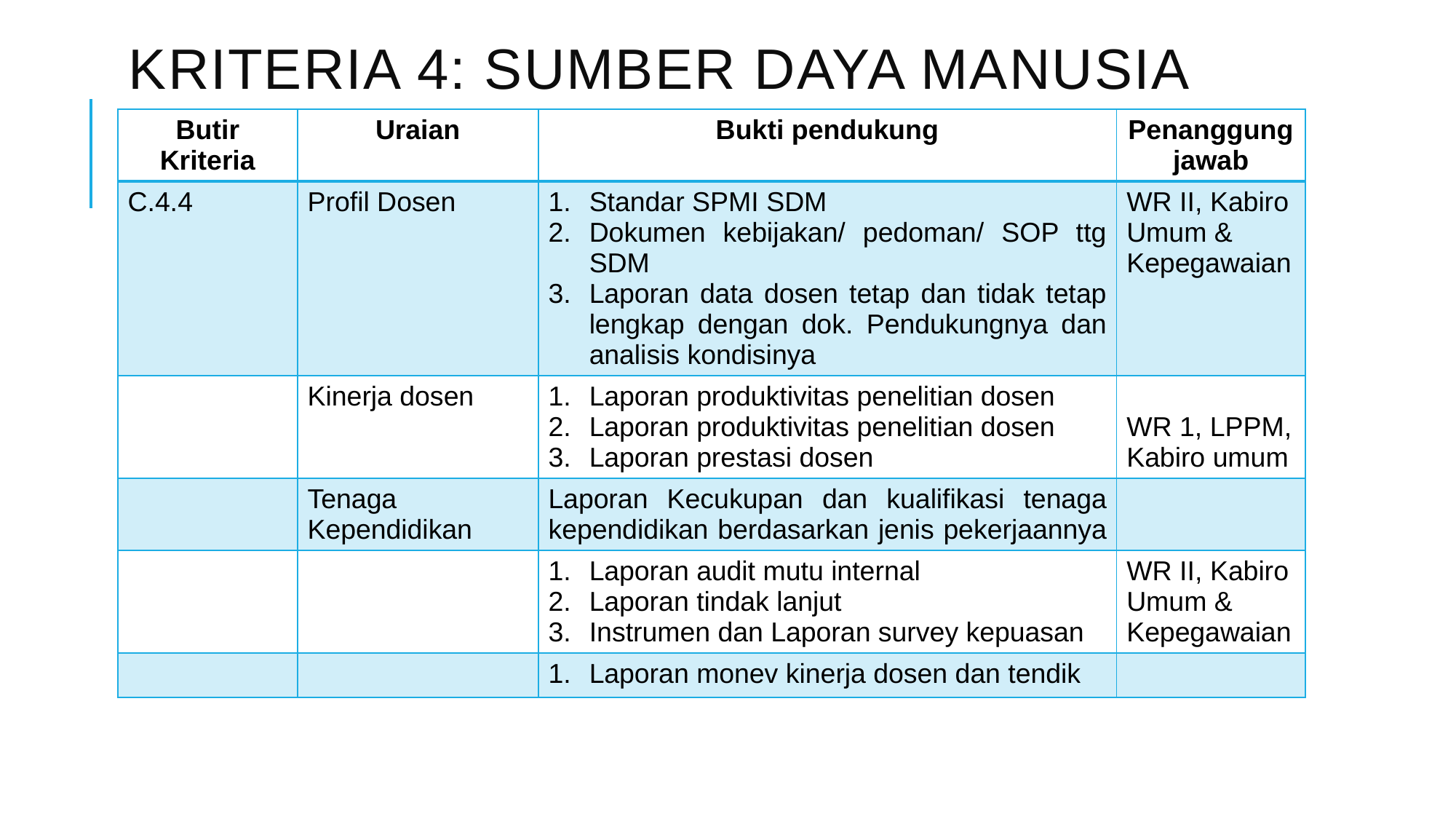

# Kriteria 4: sumber daya manusia
| Butir Kriteria | Uraian | Bukti pendukung | Penanggung jawab |
| --- | --- | --- | --- |
| C.4.4 | Profil Dosen | Standar SPMI SDM Dokumen kebijakan/ pedoman/ SOP ttg SDM Laporan data dosen tetap dan tidak tetap lengkap dengan dok. Pendukungnya dan analisis kondisinya | WR II, Kabiro Umum & Kepegawaian |
|  | Kinerja dosen | Laporan produktivitas penelitian dosen Laporan produktivitas penelitian dosen Laporan prestasi dosen | WR 1, LPPM, Kabiro umum |
|  | Tenaga Kependidikan | Laporan Kecukupan dan kualifikasi tenaga kependidikan berdasarkan jenis pekerjaannya |  |
|  |  | Laporan audit mutu internal Laporan tindak lanjut Instrumen dan Laporan survey kepuasan | WR II, Kabiro Umum & Kepegawaian |
|  |  | Laporan monev kinerja dosen dan tendik |  |